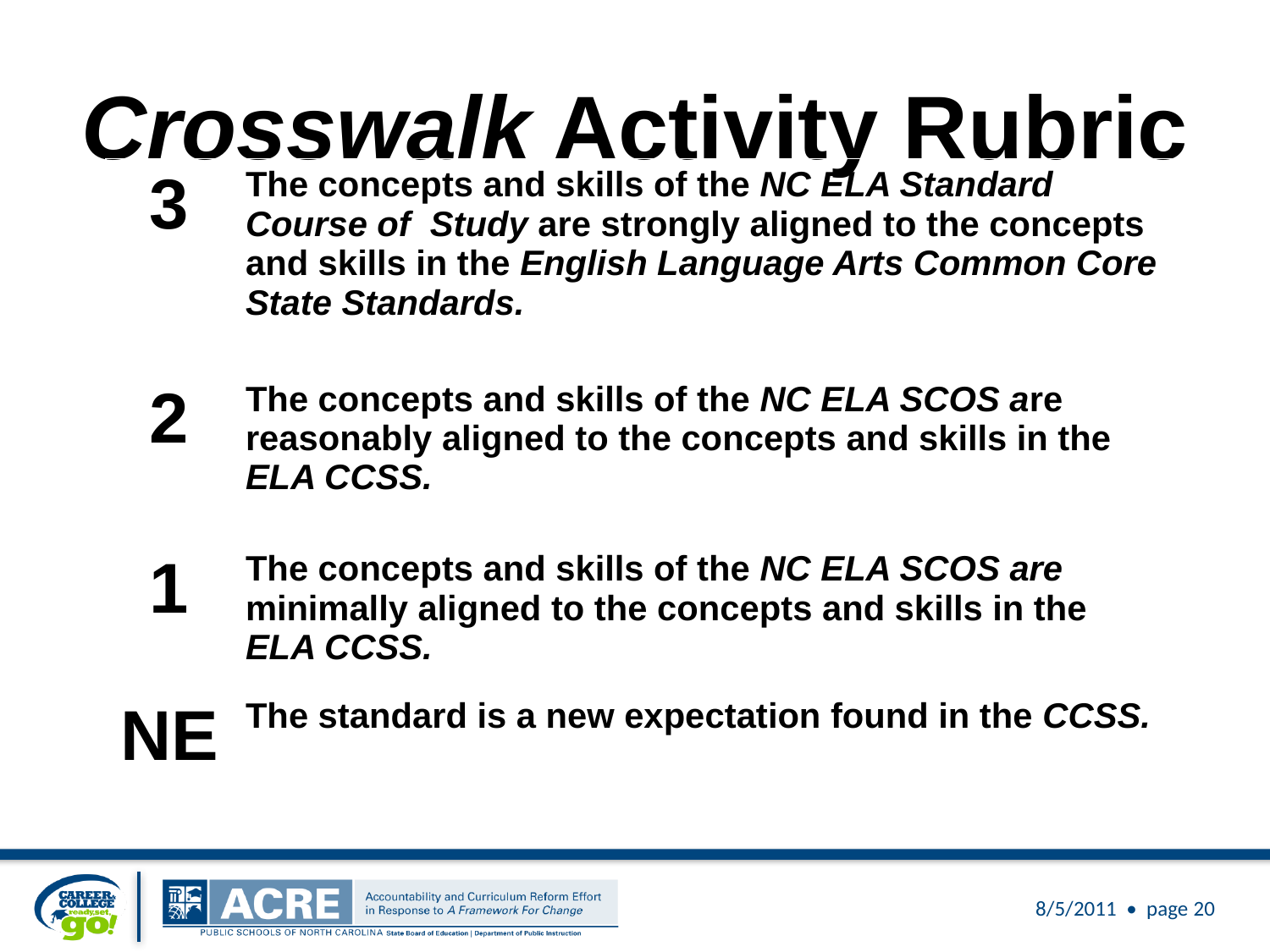

Crosswalk Activity Rubric

| 3 | The concepts and skills of the NC ELA Standard Course of Study are strongly aligned to the concepts and skills in the English Language Arts Common Core State Standards. |
| --- | --- |
| 2 | The concepts and skills of the NC ELA SCOS are reasonably aligned to the concepts and skills in the ELA CCSS. |
| 1 | The concepts and skills of the NC ELA SCOS are minimally aligned to the concepts and skills in the ELA CCSS. |
| NE | The standard is a new expectation found in the CCSS. |
|  |
| --- |
8/5/2011  •  page 20